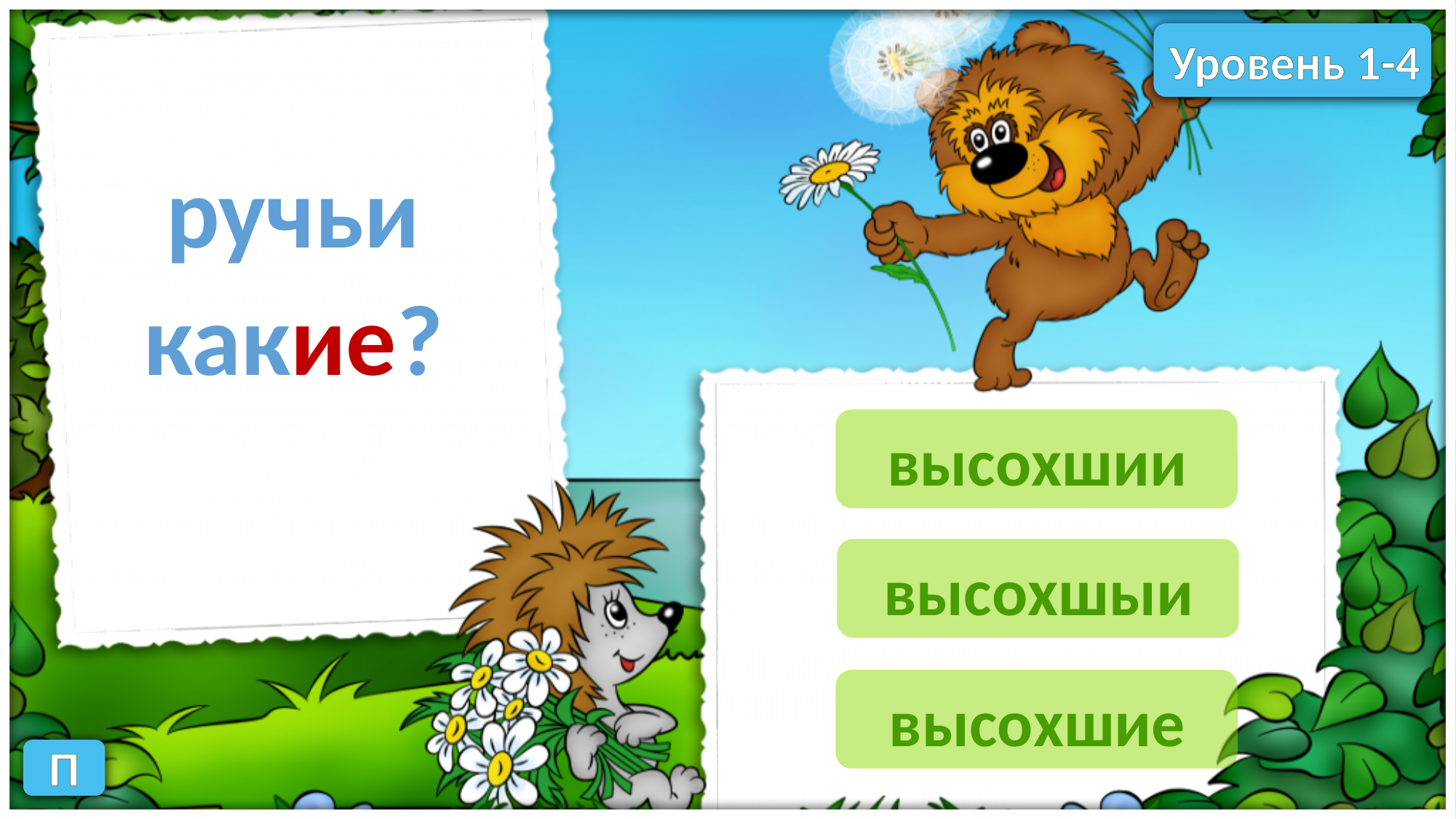

Уровень 1-4
ручьи
какие?

высохшии

высохшыи

высохшие
П